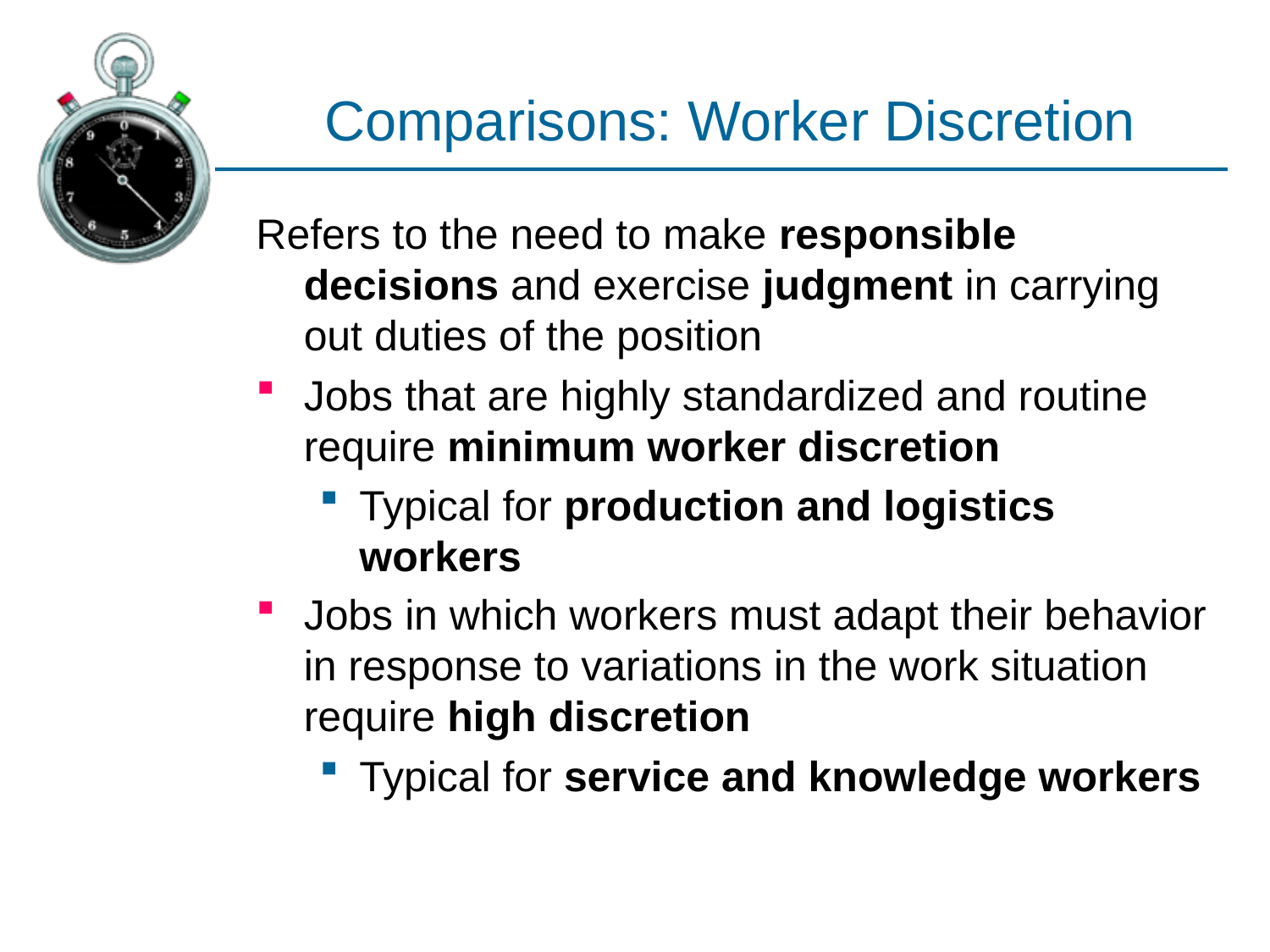

# Comparisons: Worker Discretion
Refers to the need to make responsible decisions and exercise judgment in carrying out duties of the position
Jobs that are highly standardized and routine require minimum worker discretion
Typical for production and logistics workers
Jobs in which workers must adapt their behavior in response to variations in the work situation require high discretion
Typical for service and knowledge workers